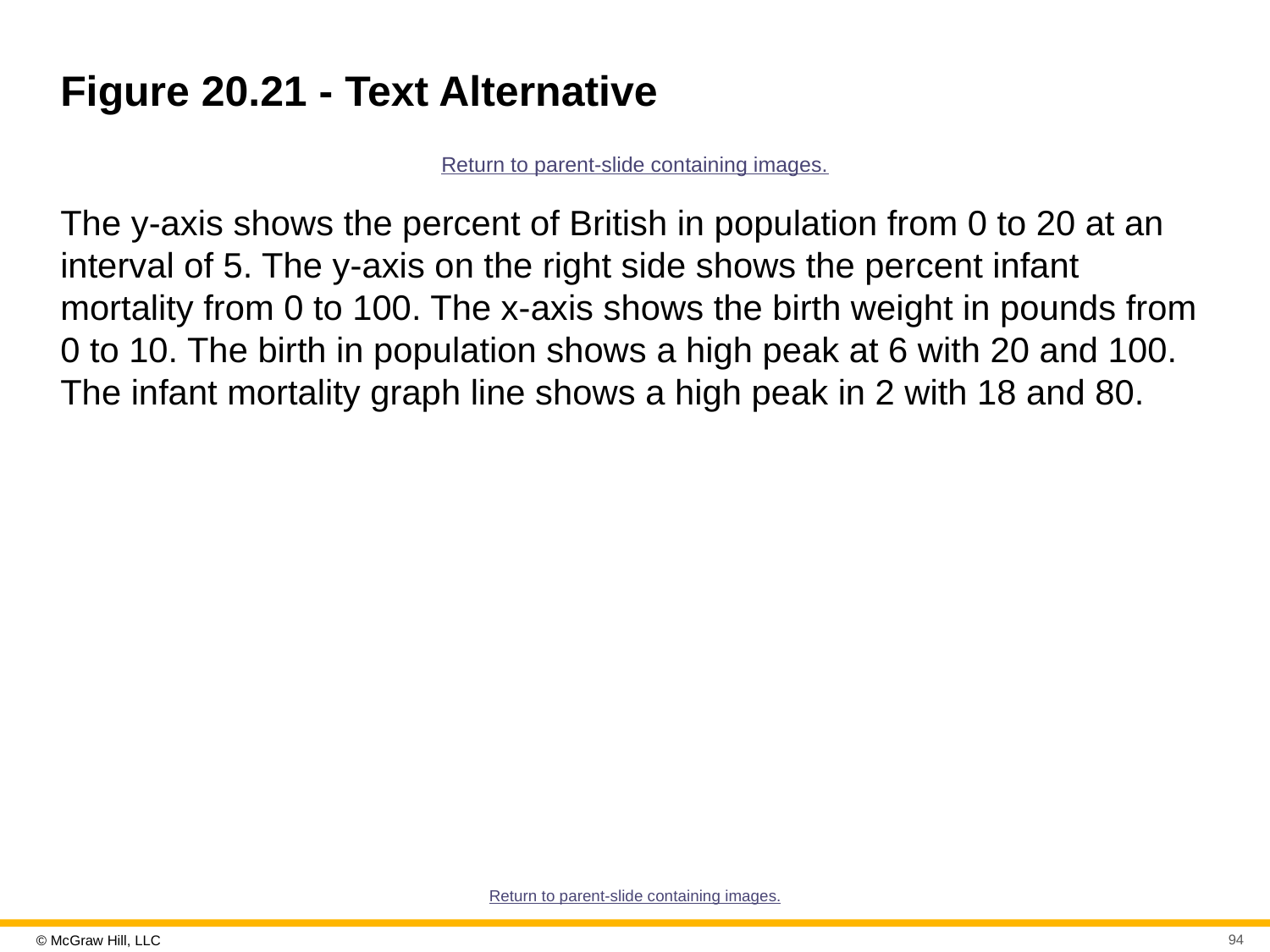

# Figure 20.21 - Text Alternative
Return to parent-slide containing images.
The y-axis shows the percent of British in population from 0 to 20 at an interval of 5. The y-axis on the right side shows the percent infant mortality from 0 to 100. The x-axis shows the birth weight in pounds from 0 to 10. The birth in population shows a high peak at 6 with 20 and 100. The infant mortality graph line shows a high peak in 2 with 18 and 80.
Return to parent-slide containing images.
94